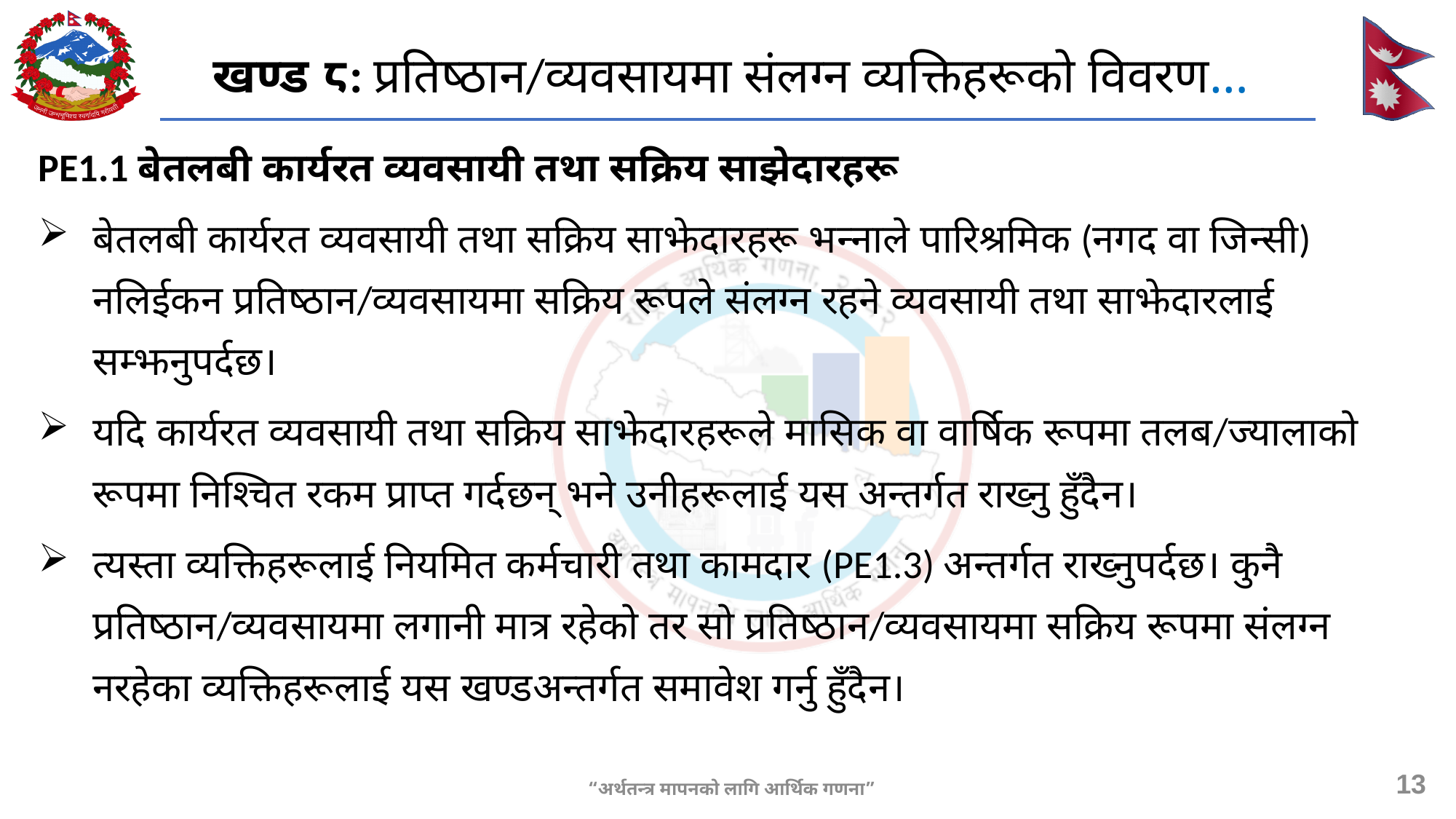

खण्ड ८: प्रतिष्ठान/व्यवसायमा संलग्न व्यक्तिहरूको विवरण…
PE1.1 बेतलबी कार्यरत व्यवसायी तथा सक्रिय साझेदारहरू
बेतलबी कार्यरत व्यवसायी तथा सक्रिय साझेदारहरू भन्नाले पारिश्रमिक (नगद वा जिन्सी) नलिईकन प्रतिष्ठान/व्यवसायमा सक्रिय रूपले संलग्न रहने व्यवसायी तथा साझेदारलाई सम्झनुपर्दछ।
यदि कार्यरत व्यवसायी तथा सक्रिय साझेदारहरूले मासिक वा वार्षिक रूपमा तलब/ज्यालाको रूपमा निश्चित रकम प्राप्त गर्दछन् भने उनीहरूलाई यस अन्तर्गत राख्नु हुँदैन।
त्यस्ता व्यक्तिहरूलाई नियमित कर्मचारी तथा कामदार (PE1.3) अन्तर्गत राख्नुपर्दछ। कुनै प्रतिष्ठान/व्यवसायमा लगानी मात्र रहेको तर सो प्रतिष्ठान/व्यवसायमा सक्रिय रूपमा संलग्न नरहेका व्यक्तिहरूलाई यस खण्डअन्तर्गत समावेश गर्नु हुँदैन।
13
“अर्थतन्त्र मापनको लागि आर्थिक गणना”